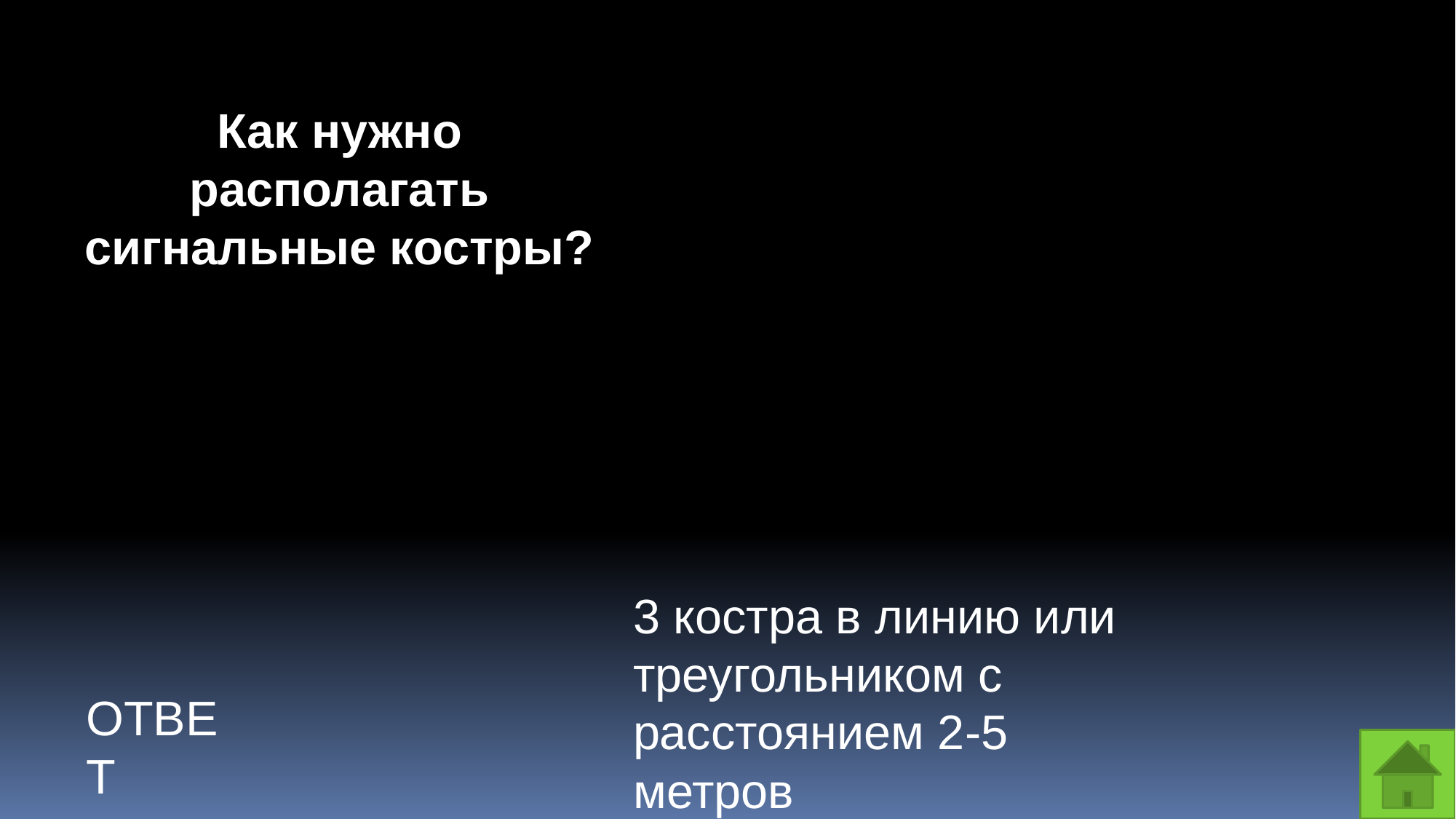

Как нужно располагать сигнальные костры?
3 костра в линию или треугольником с расстоянием 2-5 метров
ОТВЕТ